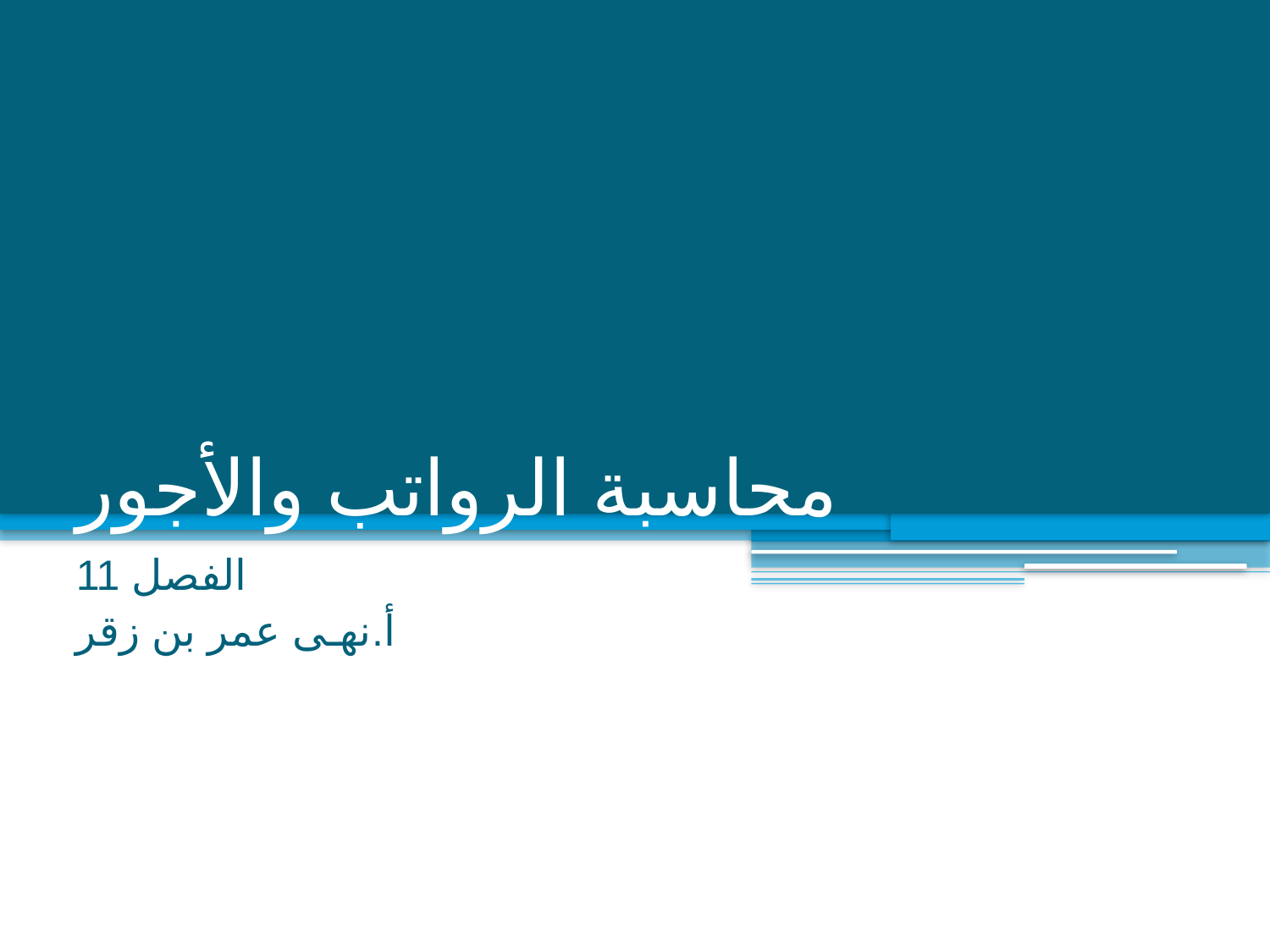

# محاسبة الرواتب والأجور
الفصل 11
أ.نهـى عمر بن زقر